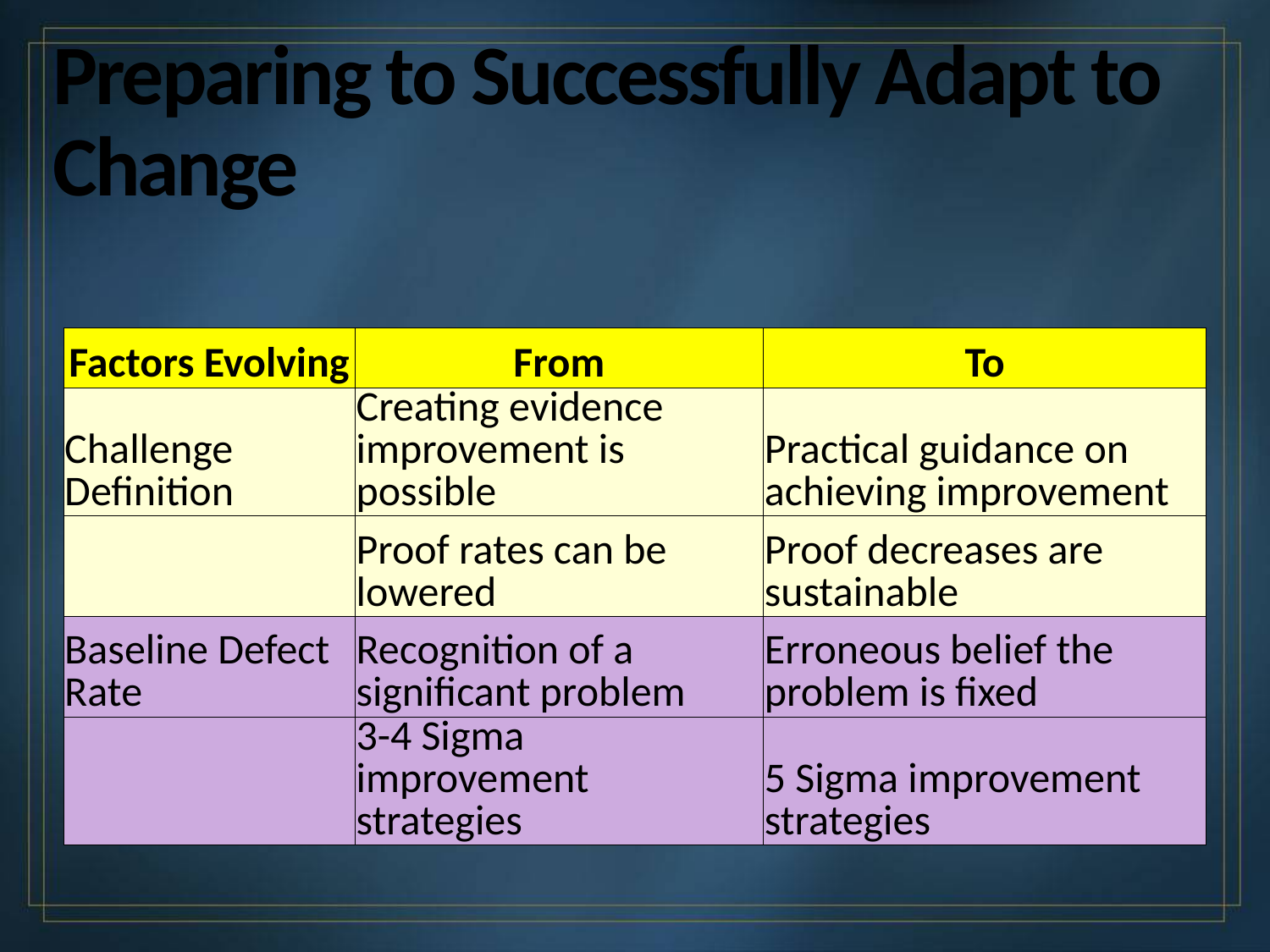

# Preparing to Successfully Adapt to Change
| Factors Evolving | From | To |
| --- | --- | --- |
| Challenge Definition | Creating evidence improvement is possible | Practical guidance on achieving improvement |
|  | Proof rates can be lowered | Proof decreases are sustainable |
| Baseline Defect Rate | Recognition of a significant problem | Erroneous belief the problem is fixed |
|  | 3-4 Sigma improvement strategies | 5 Sigma improvement strategies |